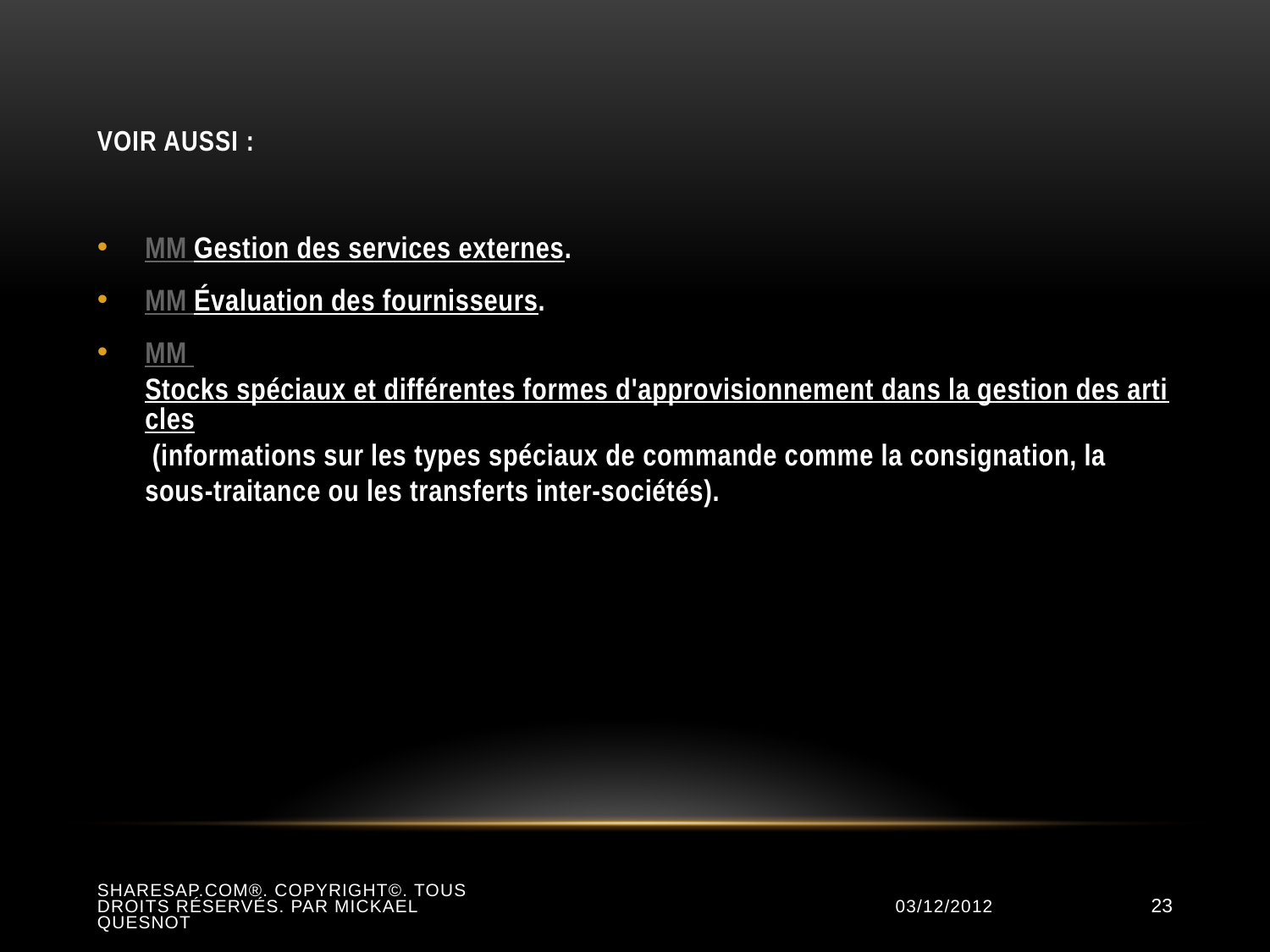

# Voir aussi :
MM Gestion des services externes.
MM Évaluation des fournisseurs.
MM Stocks spéciaux et différentes formes d'approvisionnement dans la gestion des articles (informations sur les types spéciaux de commande comme la consignation, la sous-traitance ou les transferts inter-sociétés).
Sharesap.com®. Copyright©. Tous droits réservés. Par Mickael QUESNOT
03/12/2012
23